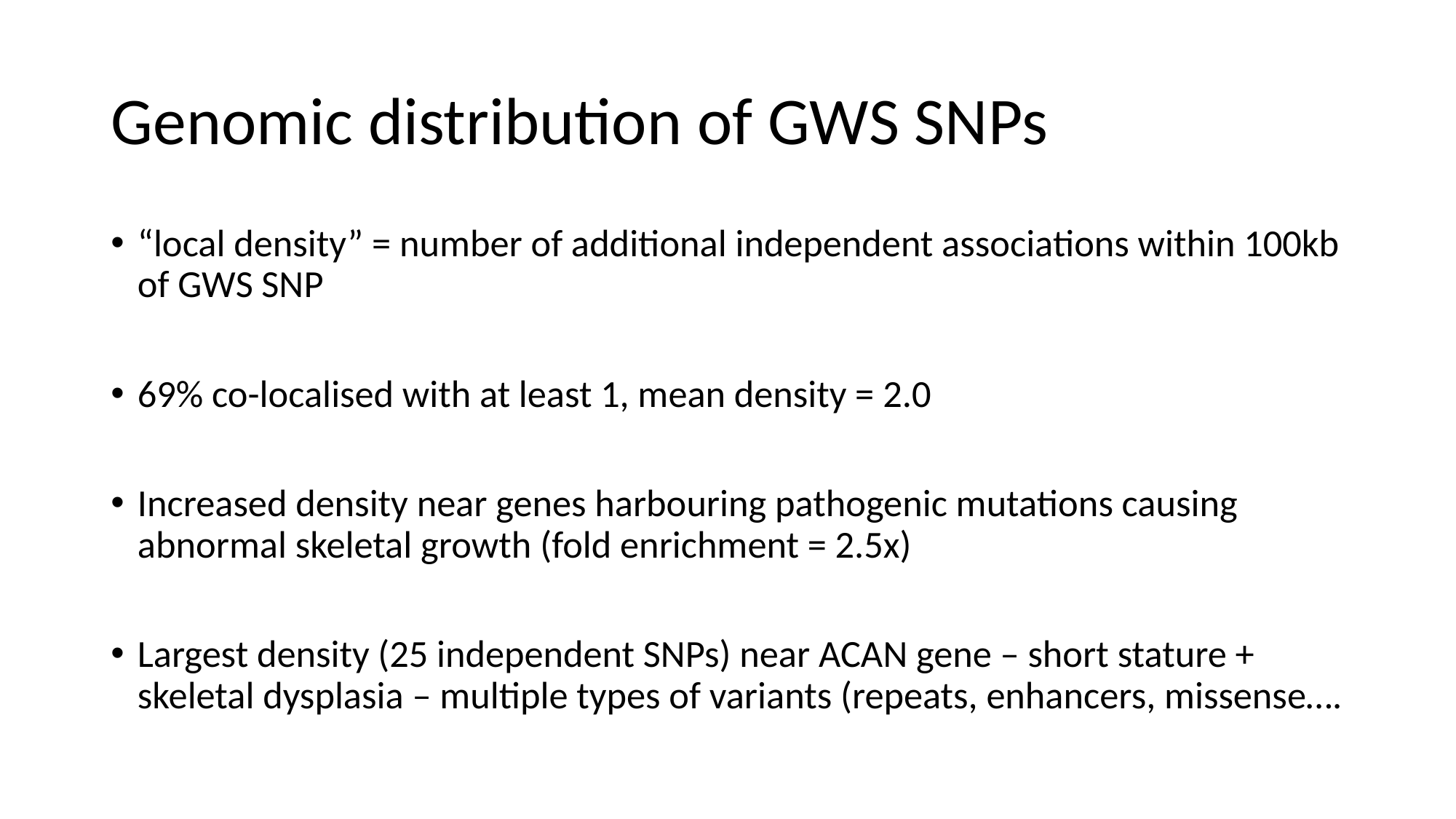

# Genomic distribution of GWS SNPs
“local density” = number of additional independent associations within 100kb of GWS SNP

69% co-localised with at least 1, mean density = 2.0

Increased density near genes harbouring pathogenic mutations causing abnormal skeletal growth (fold enrichment = 2.5x)

Largest density (25 independent SNPs) near ACAN gene – short stature + skeletal dysplasia – multiple types of variants (repeats, enhancers, missense….